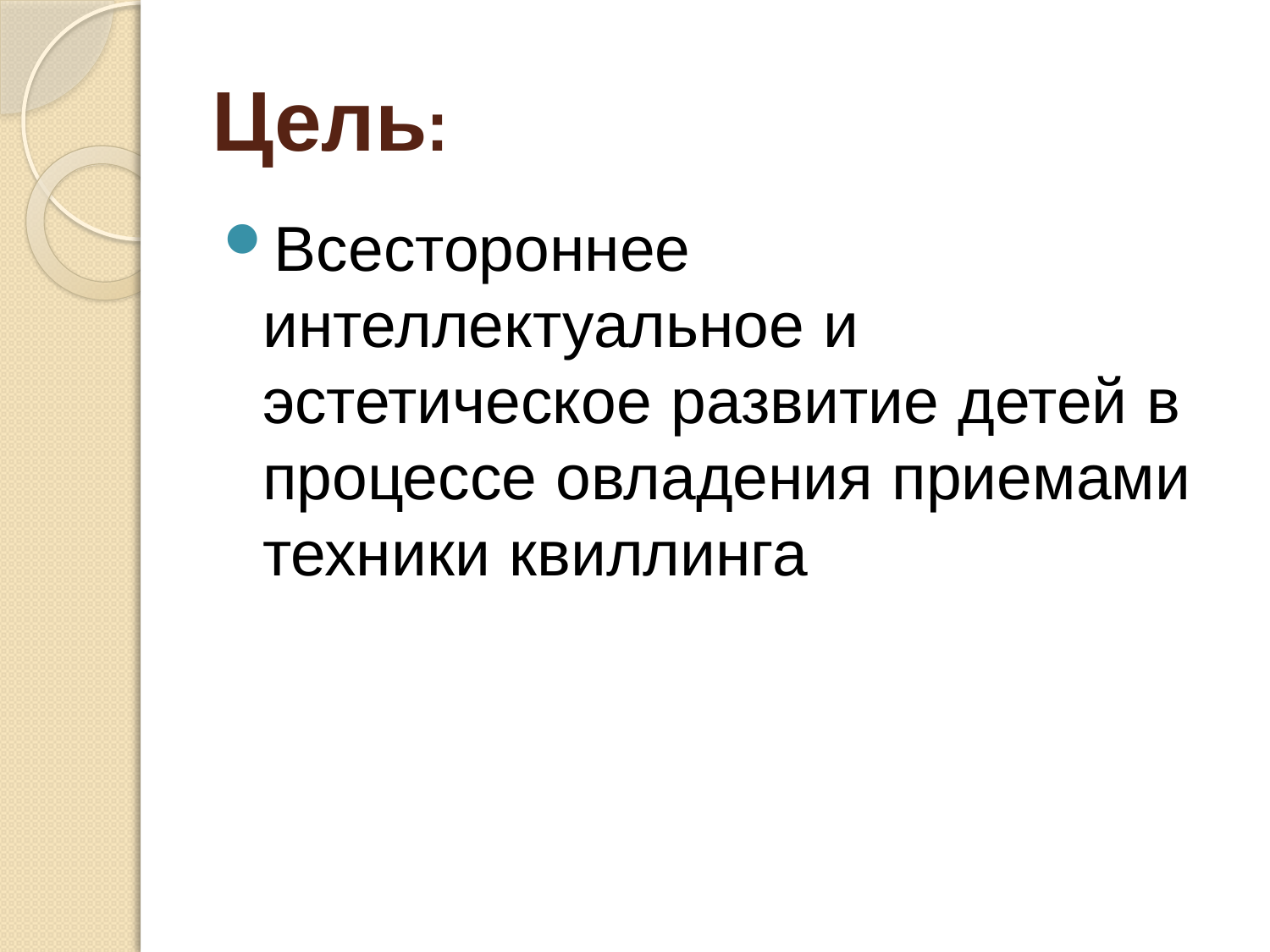

# Цель:
Всестороннее интеллектуальное и эстетическое развитие детей в процессе овладения приемами техники квиллинга